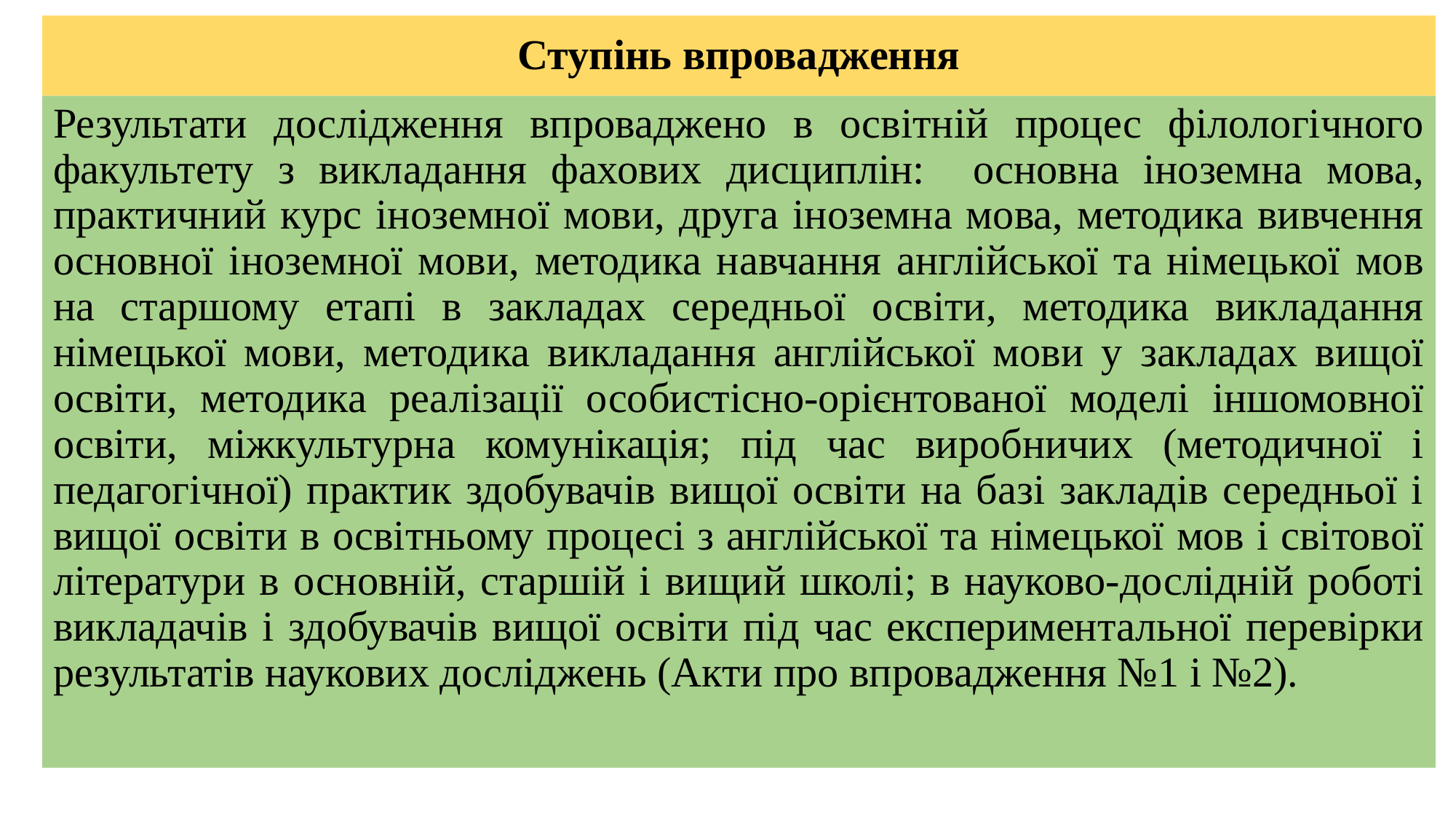

# Ступінь впровадження
Результати дослідження впроваджено в освітній процес філологічного факультету з викладання фахових дисциплін:  основна іноземна мова, практичний курс іноземної мови, друга іноземна мова, методика вивчення основної іноземної мови, методика навчання англійської та німецької мов на старшому етапі в закладах середньої освіти, методика викладання німецької мови, методика викладання англійської мови у закладах вищої освіти, методика реалізації особистісно-орієнтованої моделі іншомовної освіти, міжкультурна комунікація; під час виробничих (методичної і педагогічної) практик здобувачів вищої освіти на базі закладів середньої і вищої освіти в освітньому процесі з англійської та німецької мов і світової літератури в основній, старшій і вищий школі; в науково-дослідній роботі викладачів і здобувачів вищої освіти під час експериментальної перевірки результатів наукових досліджень (Акти про впровадження №1 і №2).